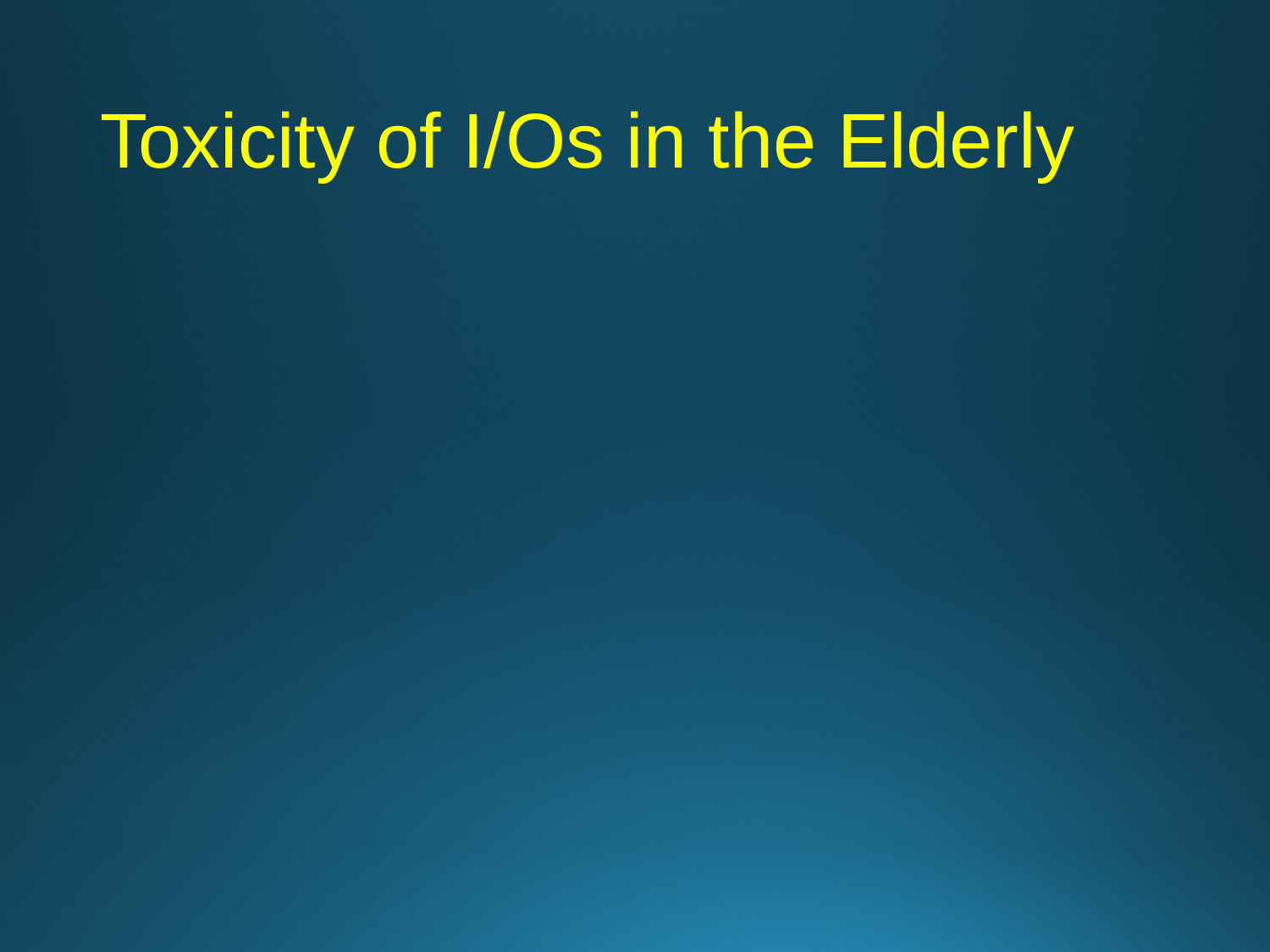

# Toxicity of I/Os in the Elderly